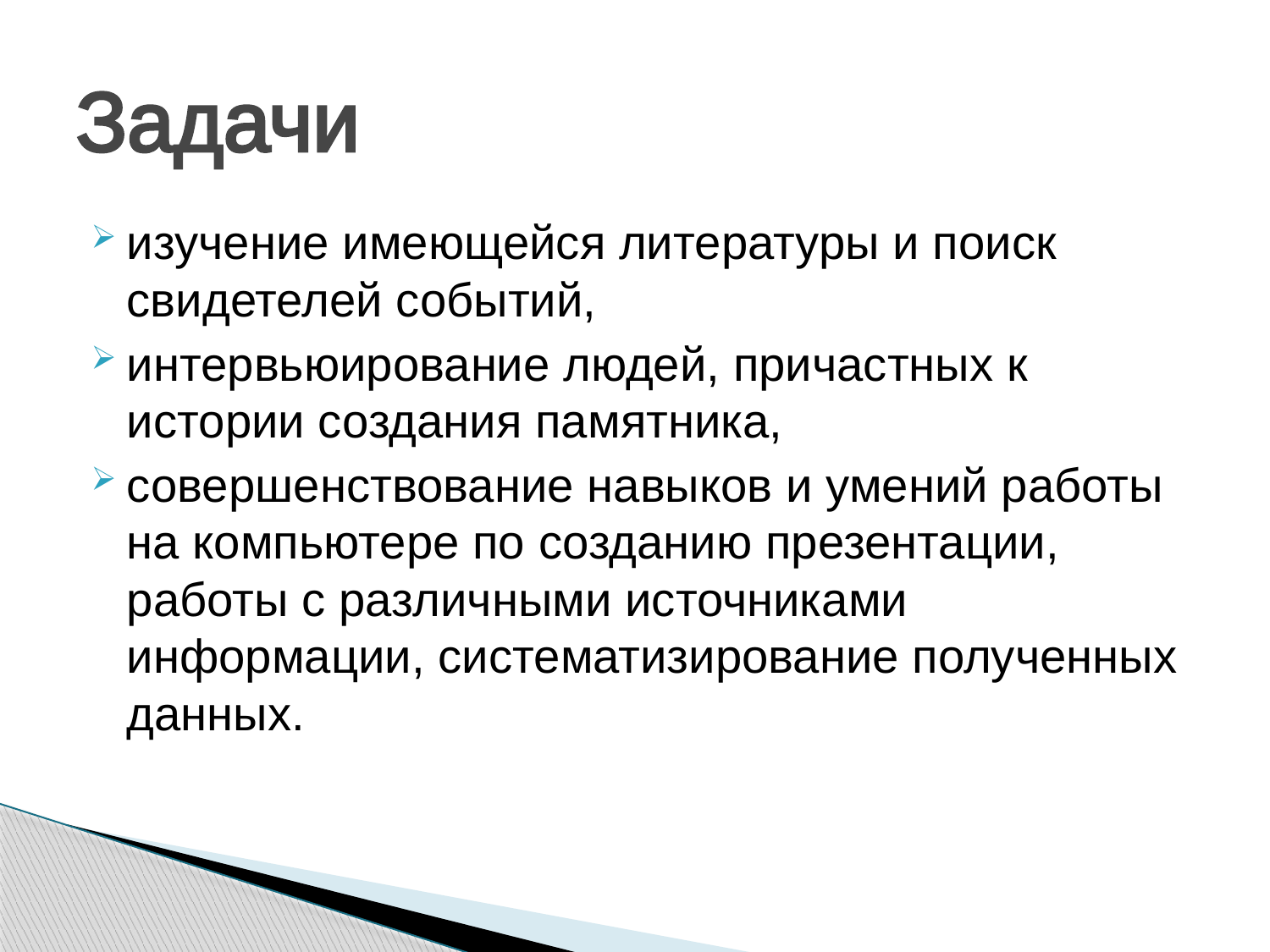

# Задачи
изучение имеющейся литературы и поиск свидетелей событий,
интервьюирование людей, причастных к истории создания памятника,
совершенствование навыков и умений работы на компьютере по созданию презентации, работы с различными источниками информации, систематизирование полученных данных.